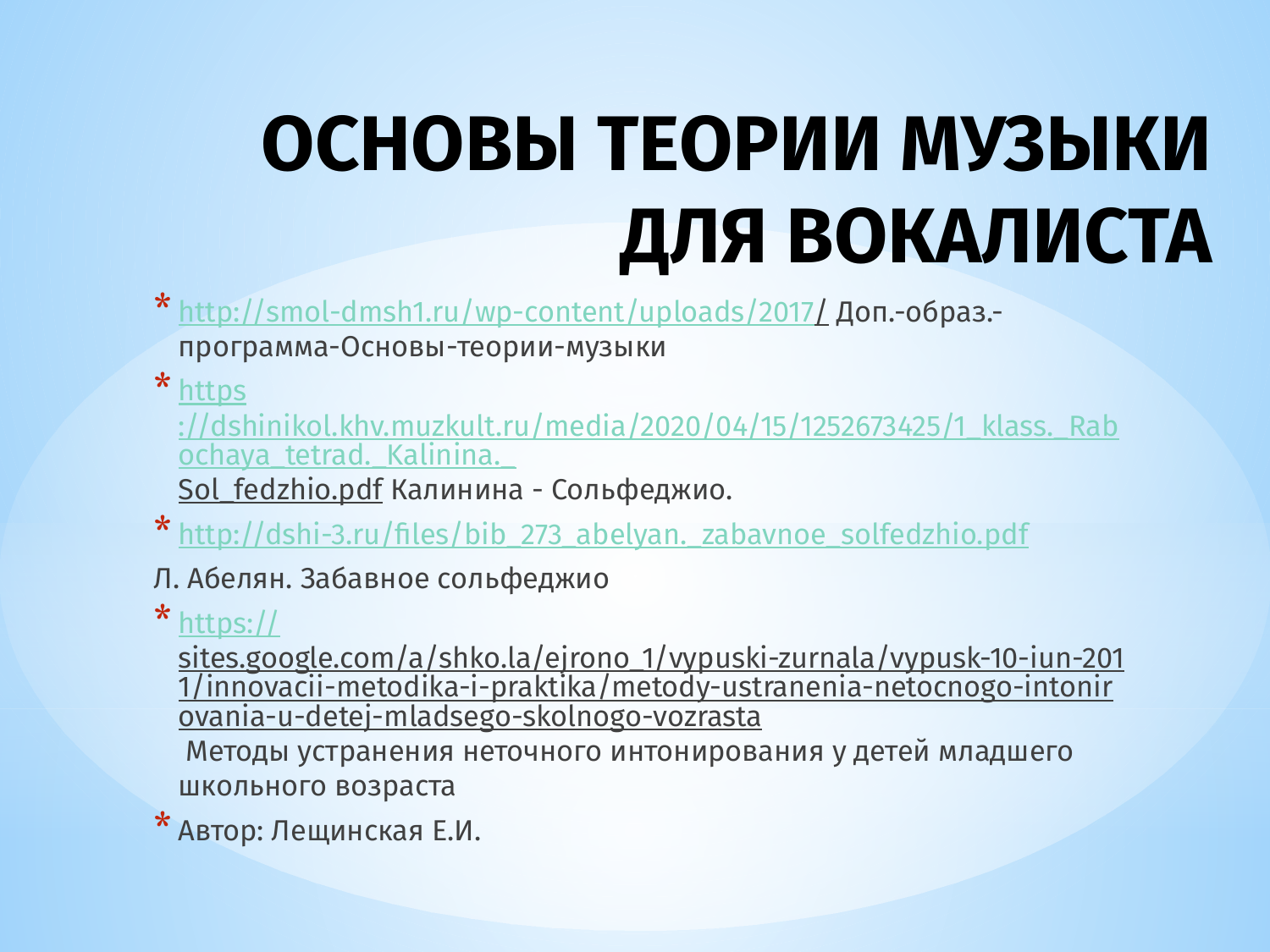

# ОСНОВЫ ТЕОРИИ МУЗЫКИ ДЛЯ ВОКАЛИСТА
http://smol-dmsh1.ru/wp-content/uploads/2017/ Доп.-образ.-программа-Основы-теории-музыки
https://dshinikol.khv.muzkult.ru/media/2020/04/15/1252673425/1_klass._Rabochaya_tetrad._Kalinina._Sol_fedzhio.pdf Калинина - Сольфеджио.
http://dshi-3.ru/files/bib_273_abelyan._zabavnoe_solfedzhio.pdf
Л. Абелян. Забавное сольфеджио
https://sites.google.com/a/shko.la/ejrono_1/vypuski-zurnala/vypusk-10-iun-2011/innovacii-metodika-i-praktika/metody-ustranenia-netocnogo-intonirovania-u-detej-mladsego-skolnogo-vozrasta Методы устранения неточного интонирования у детей младшего школьного возраста
Автор: Лещинская Е.И.